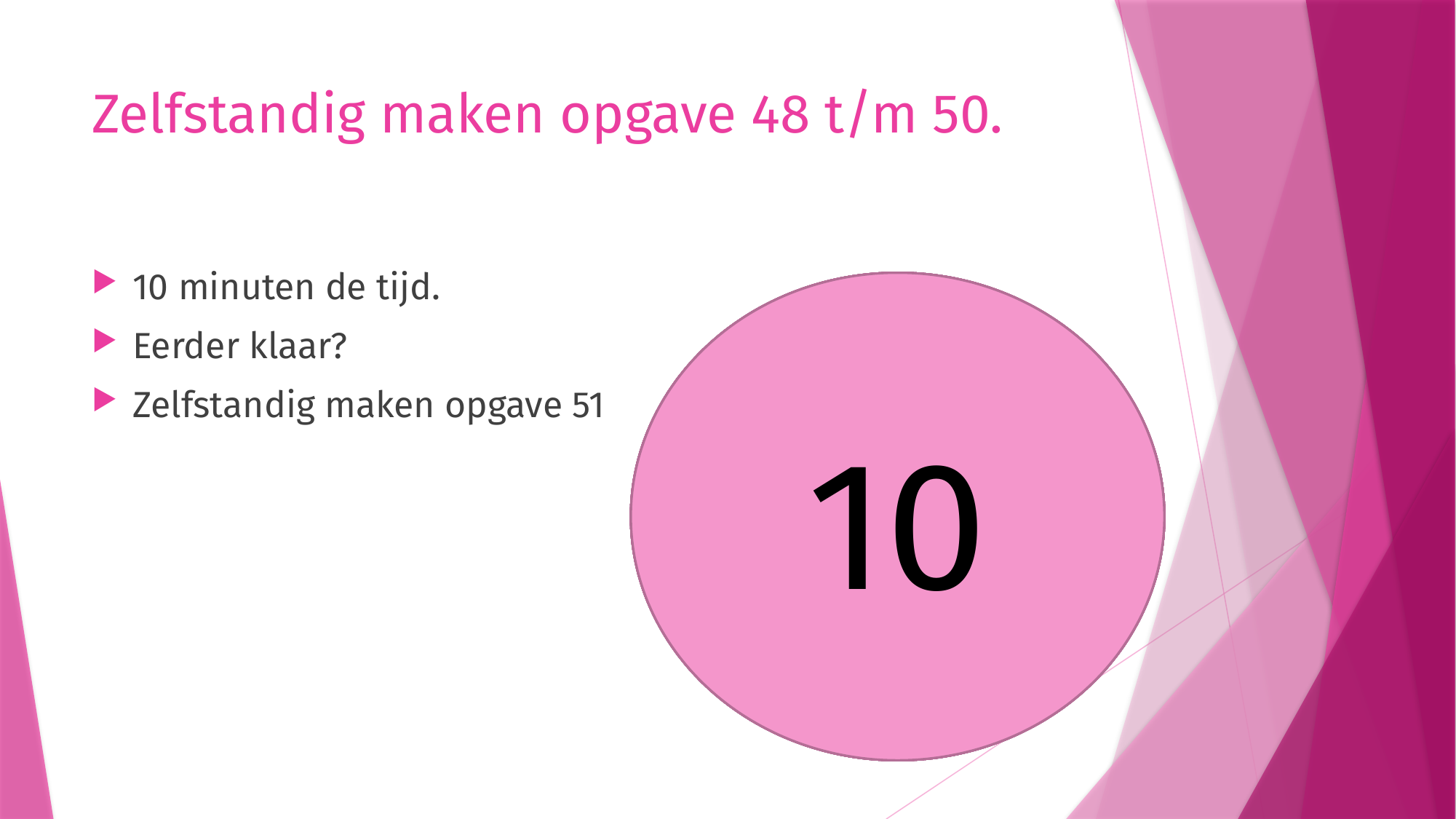

# Zelfstandig maken opgave 48 t/m 50.
10 minuten de tijd.
Eerder klaar?
Zelfstandig maken opgave 51
10
8
9
5
6
7
4
3
1
2